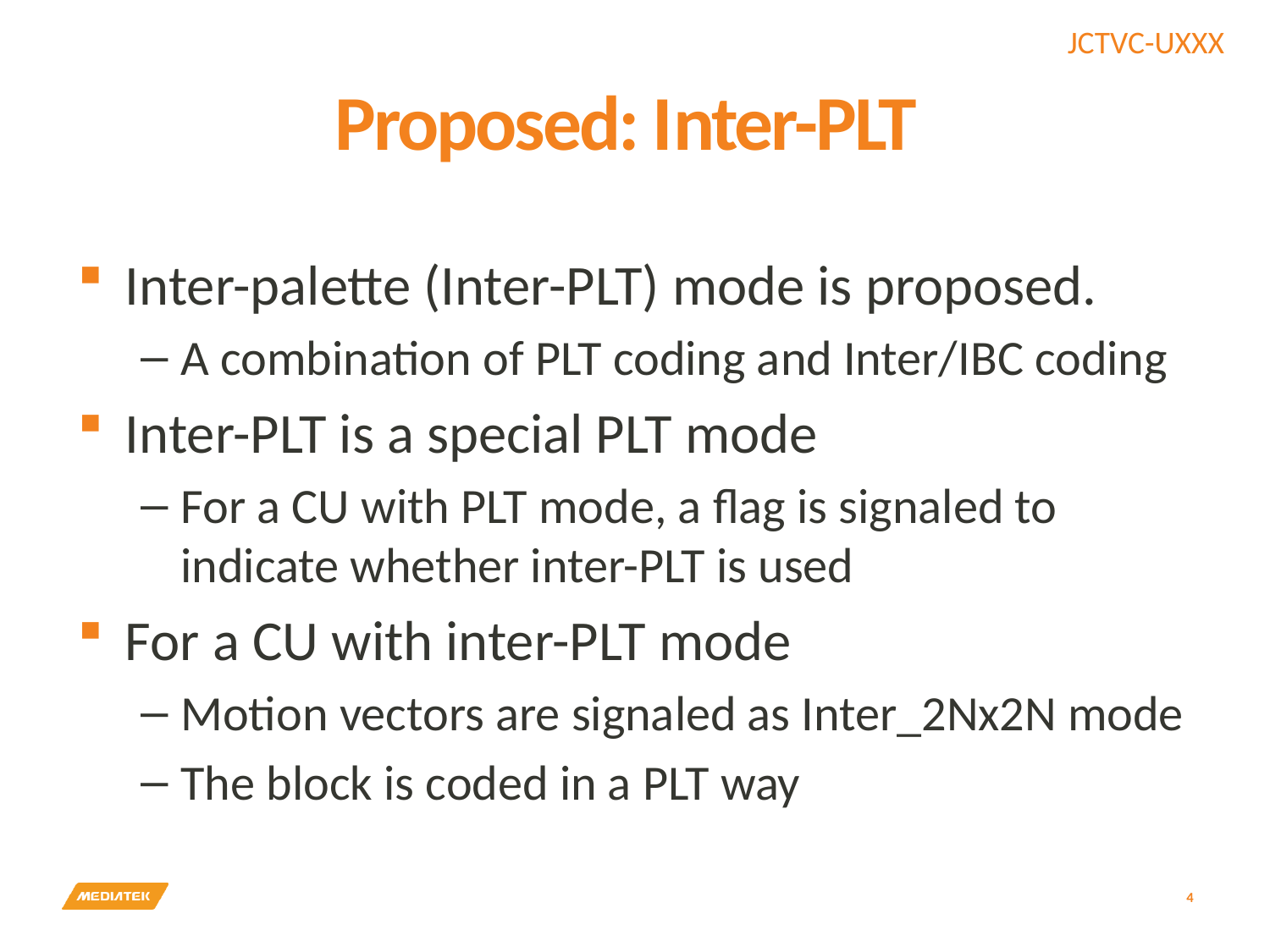

# Proposed: Inter-PLT
Inter-palette (Inter-PLT) mode is proposed.
A combination of PLT coding and Inter/IBC coding
Inter-PLT is a special PLT mode
For a CU with PLT mode, a flag is signaled to indicate whether inter-PLT is used
For a CU with inter-PLT mode
Motion vectors are signaled as Inter_2Nx2N mode
The block is coded in a PLT way

4